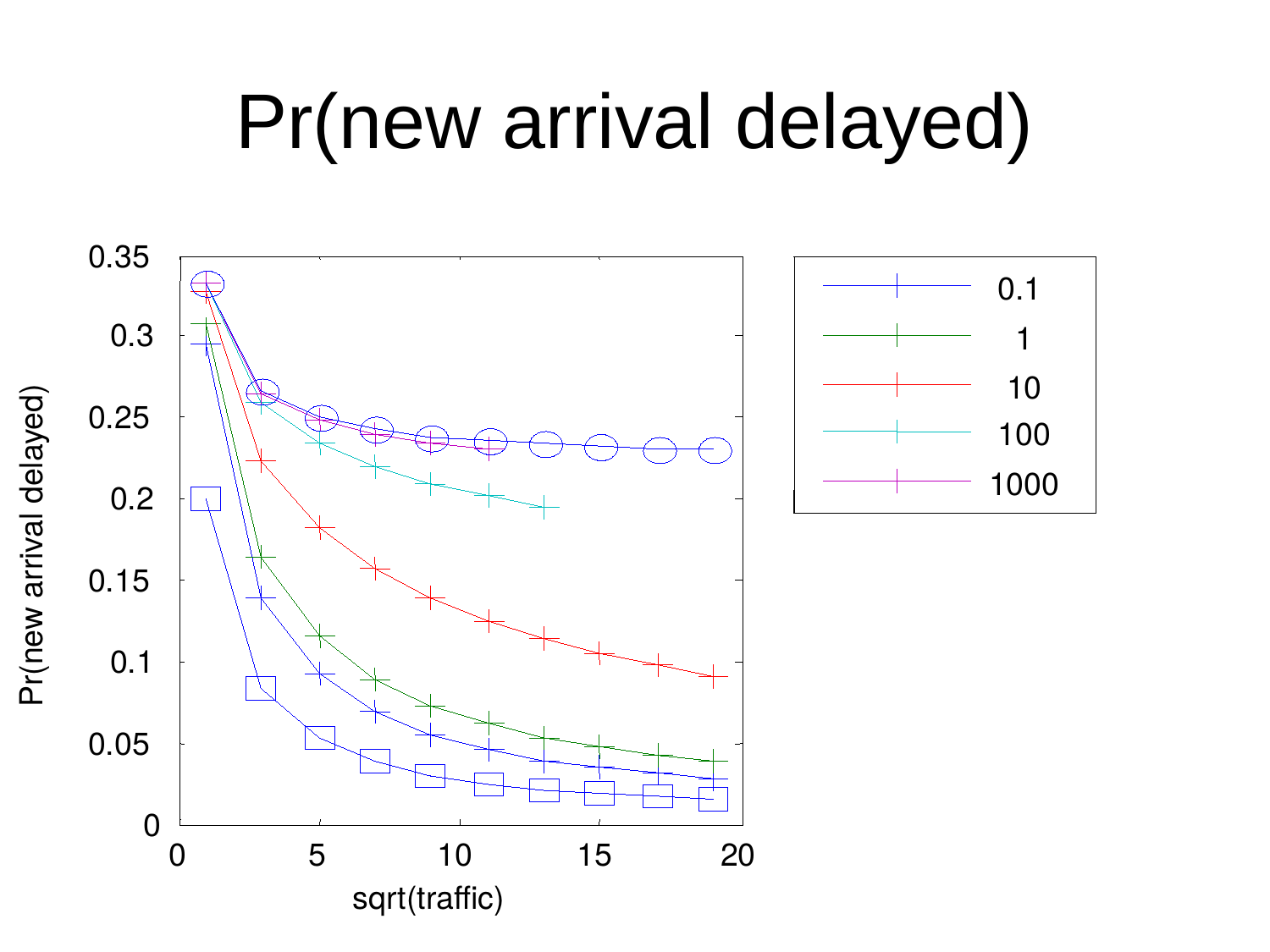

# Pr(new arrival delayed)

0.35

 0.1

0.3

   1

  10

0.25

 100

1000

0.2

Pr(new arrival delayed)

0.15

0.1

0.05

0

0
5
10
15
20
sqrt(traffic)